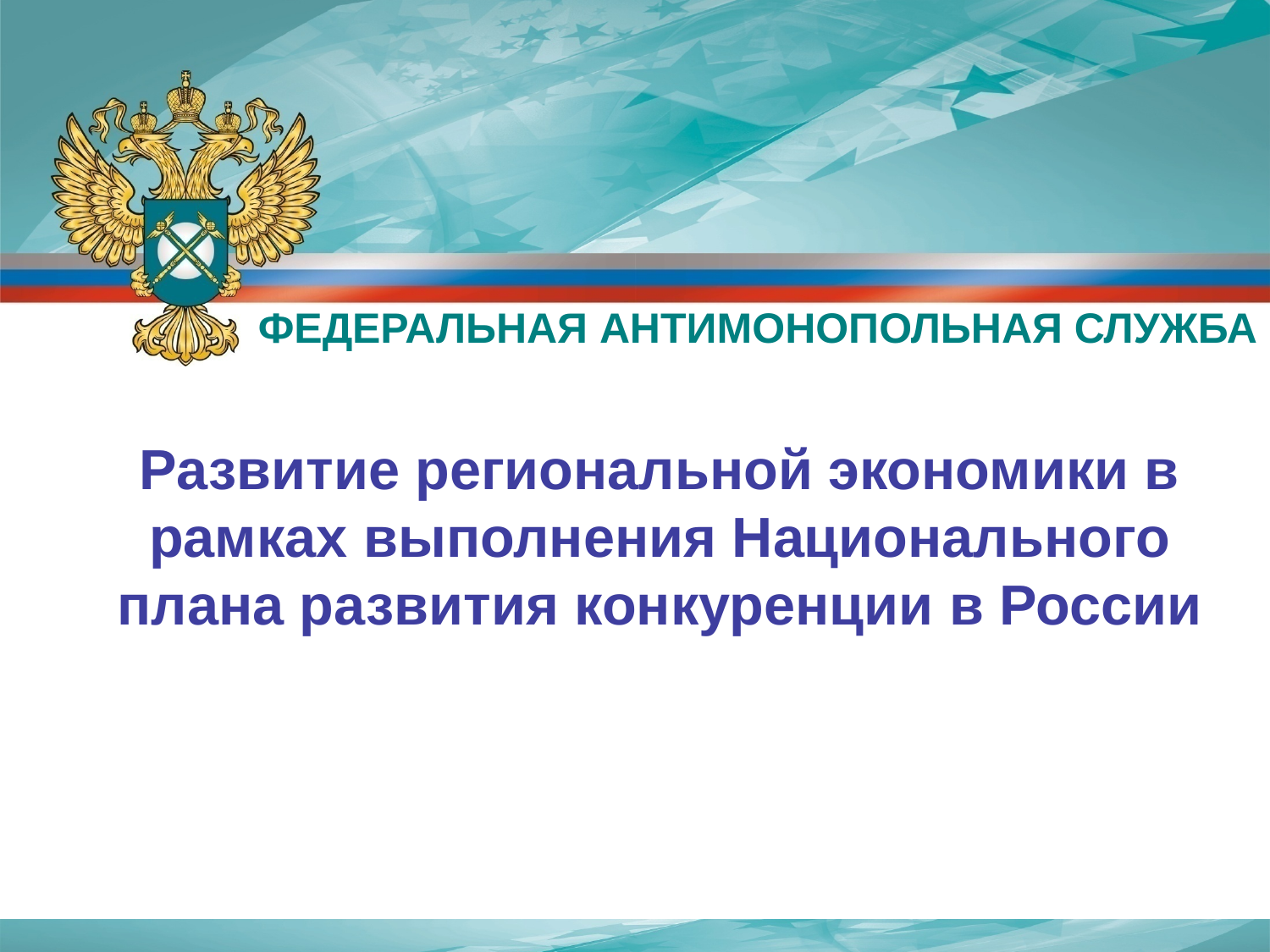

ФЕДЕРАЛЬНАЯ АНТИМОНОПОЛЬНАЯ СЛУЖБА

Развитие региональной экономики в рамках выполнения Национального плана развития конкуренции в России